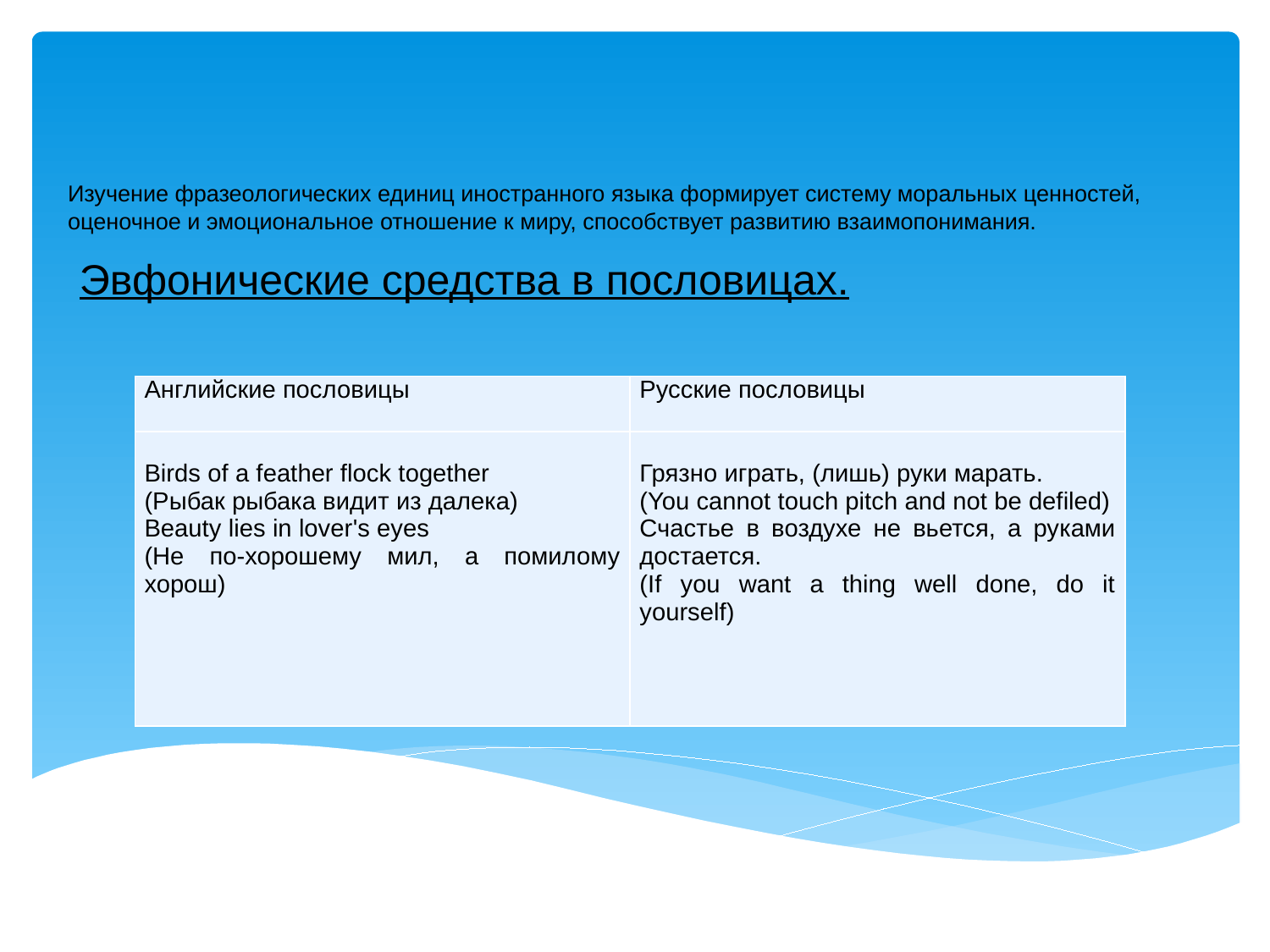

# Изучение фразеологических единиц иностранного языка формирует систему моральных ценностей, оценочное и эмоциональное отношение к миру, способствует развитию взаимопонимания.
 Эвфонические средства в пословицах.

| Английские пословицы | Русские пословицы |
| --- | --- |
| Birds of a feather flock together (Рыбак рыбака видит из далека) Beauty lies in lover's eyes (Не по-хорошему мил, а помилому хорош) | Грязно играть, (лишь) руки марать. (You cannot touch pitch and not be defiled) Счастье в воздухе не вьется, а руками достается. (If you want a thing well done, do it yourself) |